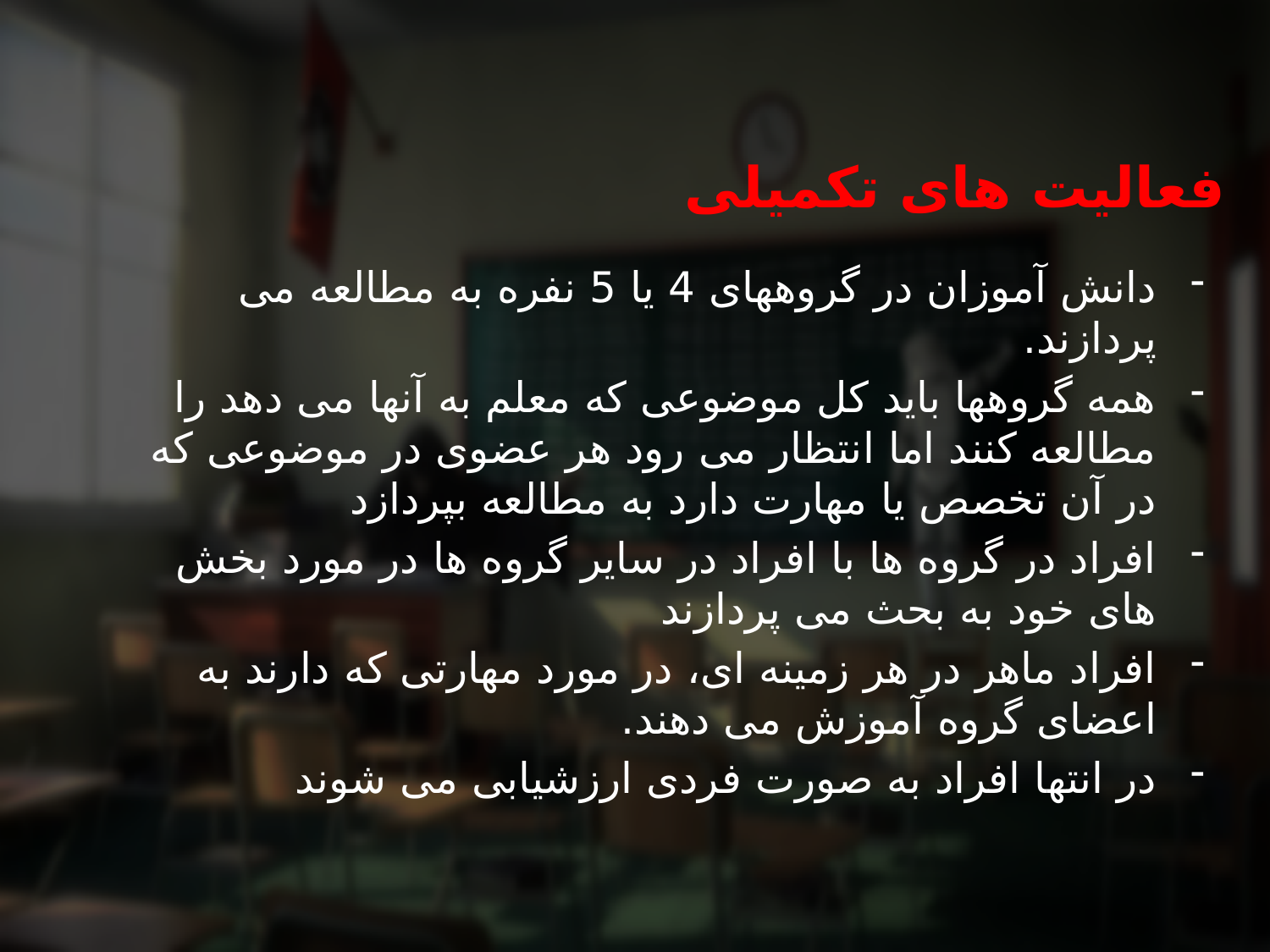

فعالیت های تکمیلی

دانش آموزان در گروههای 4 یا 5 نفره به مطالعه می پردازند.
همه گروهها باید کل موضوعی که معلم به آنها می دهد را مطالعه کنند اما انتظار می رود هر عضوی در موضوعی که در آن تخصص یا مهارت دارد به مطالعه بپردازد
افراد در گروه ها با افراد در سایر گروه ها در مورد بخش های خود به بحث می پردازند
افراد ماهر در هر زمینه ای، در مورد مهارتی که دارند به اعضای گروه آموزش می دهند.
در انتها افراد به صورت فردی ارزشیابی می شوند